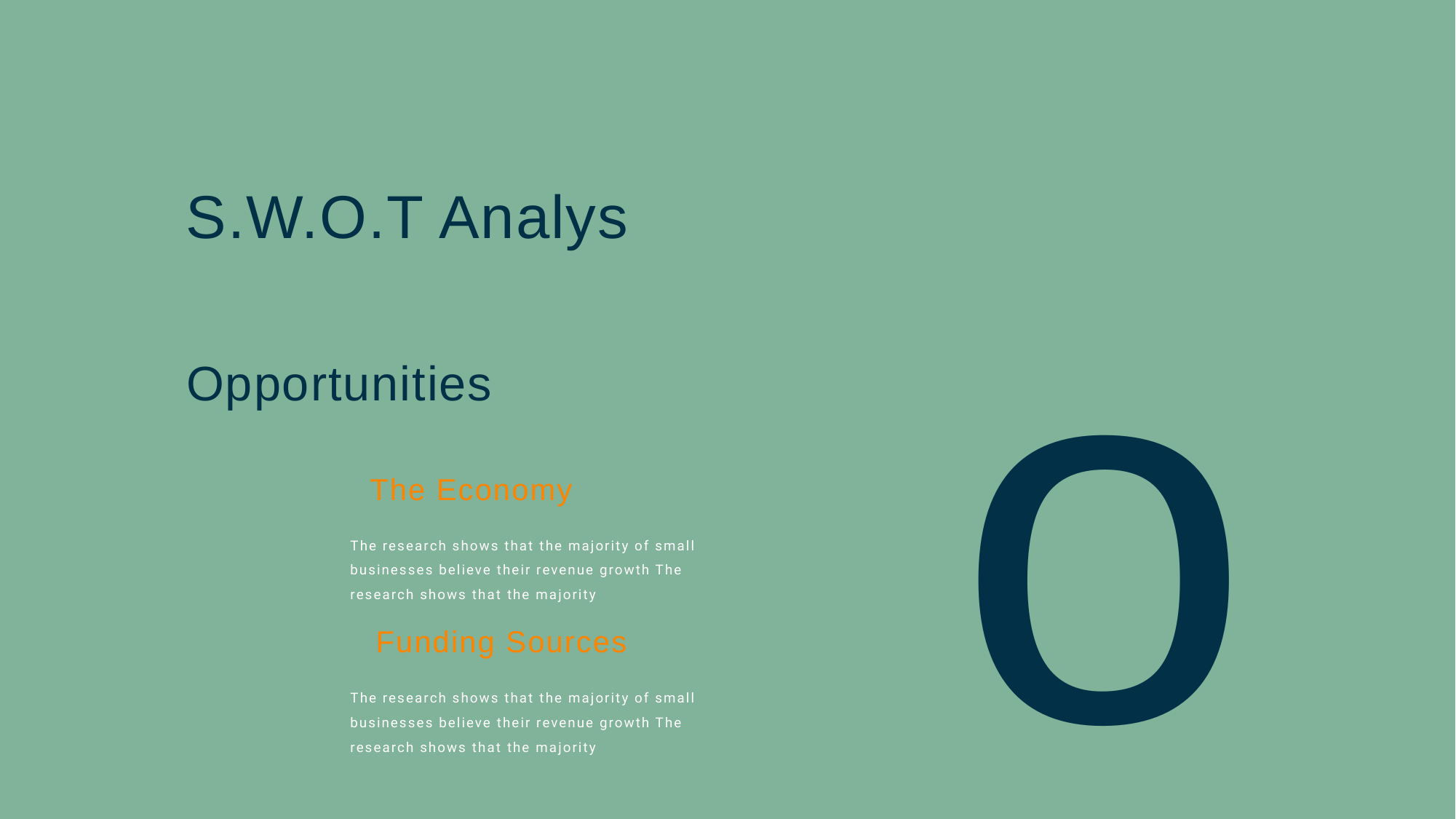

S.W.O.T Analys
o
Opportunities
The Economy
The research shows that the majority of small businesses believe their revenue growth The research shows that the majority
Funding Sources
The research shows that the majority of small businesses believe their revenue growth The research shows that the majority